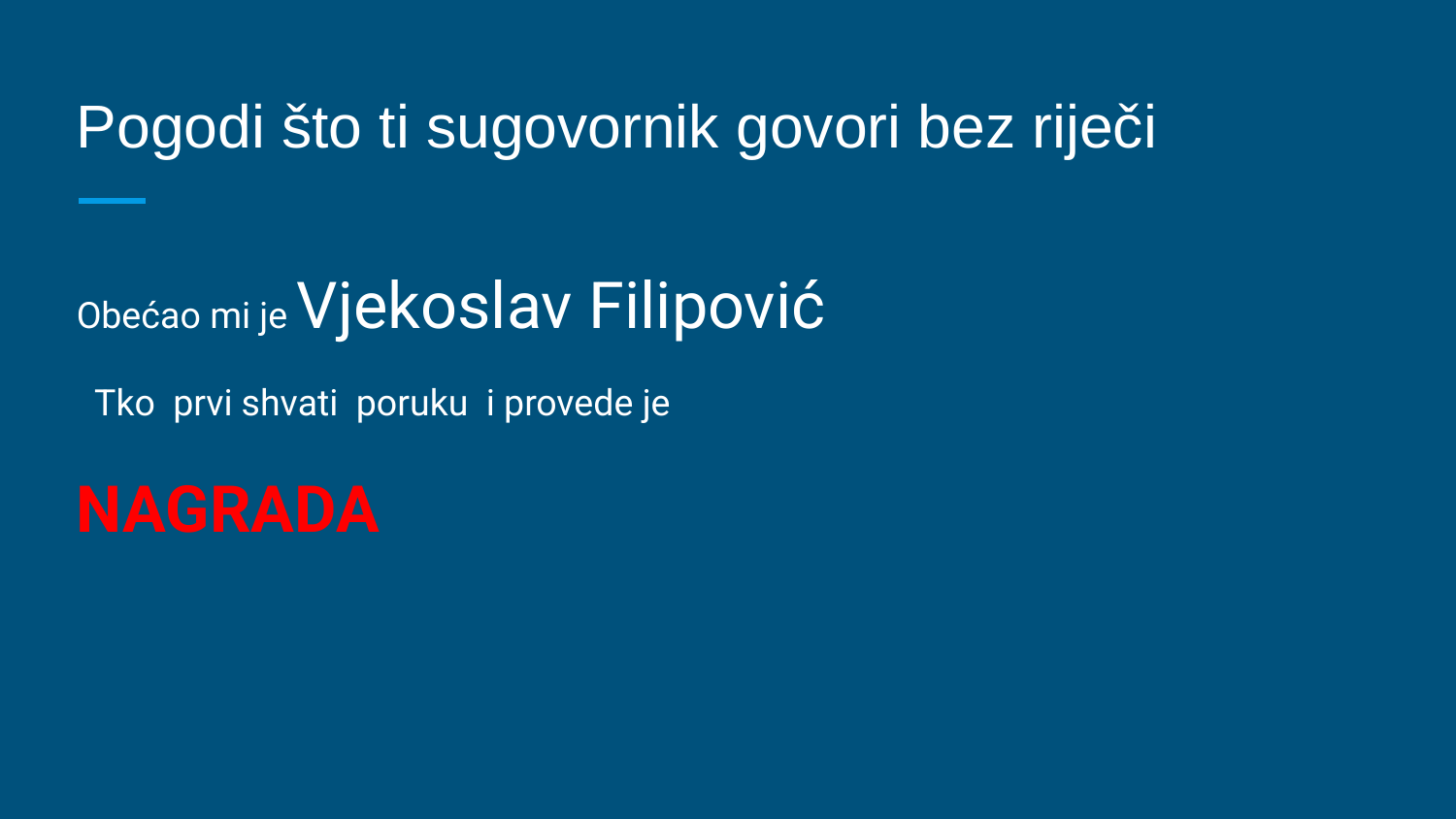

# Pogodi što ti sugovornik govori bez riječi
Obećao mi je Vjekoslav Filipović
  Tko  prvi shvati  poruku  i provede je
NAGRADA